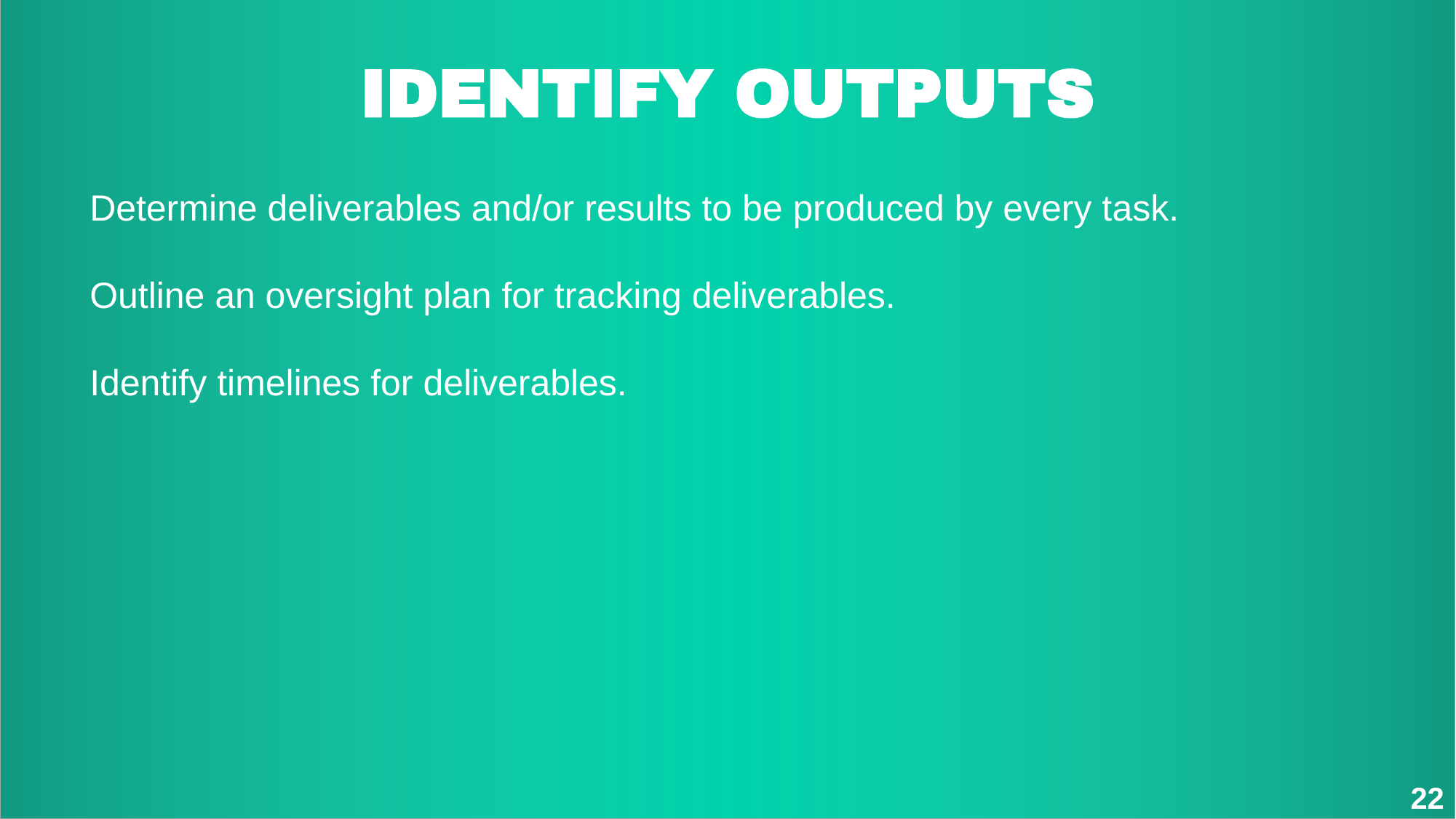

IDENTIFY OUTPUTS
Determine deliverables and/or results to be produced by every task.
Outline an oversight plan for tracking deliverables.
Identify timelines for deliverables.
22